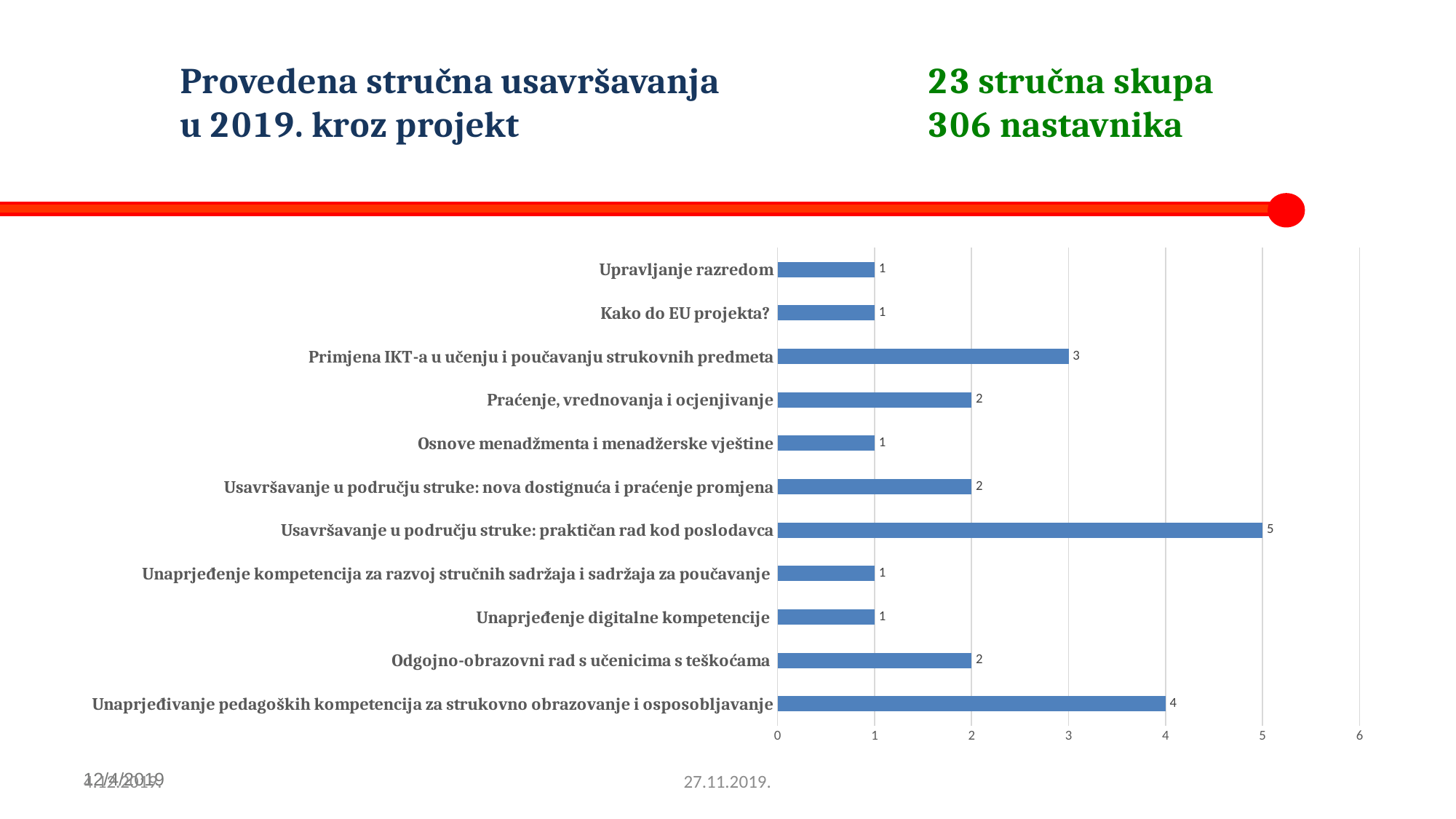

Provedena stručna usavršavanja
u 2019. kroz projekt
23 stručna skupa
306 nastavnika

### Chart

| Category |  |
|---|---|
| Unaprjeđivanje pedagoških kompetencija za strukovno obrazovanje i osposobljavanje | 4.0 |
| Odgojno-obrazovni rad s učenicima s teškoćama  | 2.0 |
| Unaprjeđenje digitalne kompetencije  | 1.0 |
| Unaprjeđenje kompetencija za razvoj stručnih sadržaja i sadržaja za poučavanje  | 1.0 |
|  Usavršavanje u području struke: praktičan rad kod poslodavca | 5.0 |
| Usavršavanje u području struke: nova dostignuća i praćenje promjena | 2.0 |
| Osnove menadžmenta i menadžerske vještine | 1.0 |
| Praćenje, vrednovanja i ocjenjivanje | 2.0 |
| Primjena IKT-a u učenju i poučavanju strukovnih predmeta | 3.0 |
| Kako do EU projekta?  | 1.0 |
| Upravljanje razredom | 1.0 |
4.12.2019.
27.11.2019.